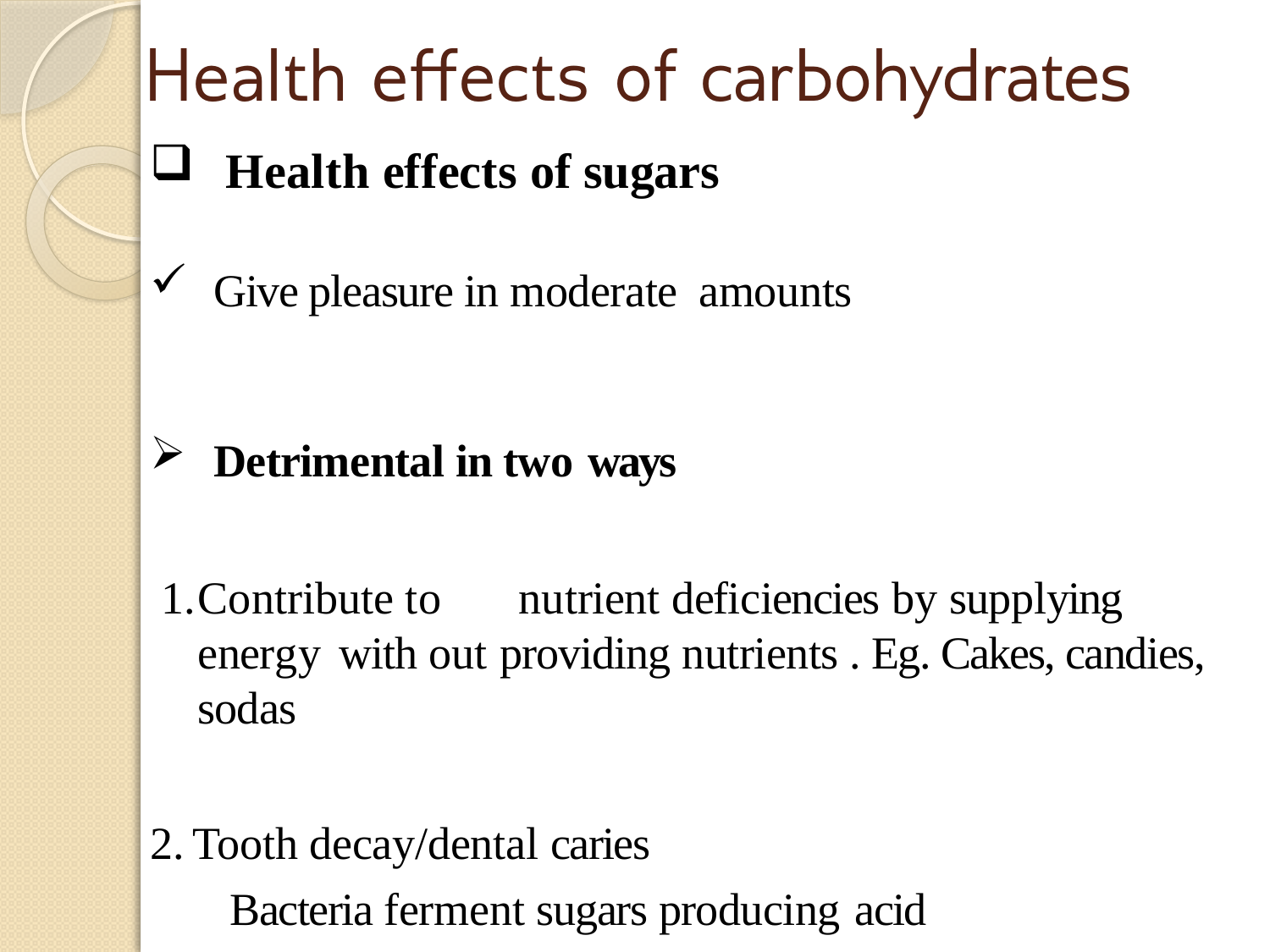

# Health effects of carbohydrates
 Health effects of sugars

Give pleasure in moderate  amounts

Detrimental in two ways

Contribute to	nutrient deficiencies by supplying	energy  with out providing nutrients . Eg. Cakes, candies, sodas

Tooth decay/dental caries
Bacteria ferment sugars producing acid